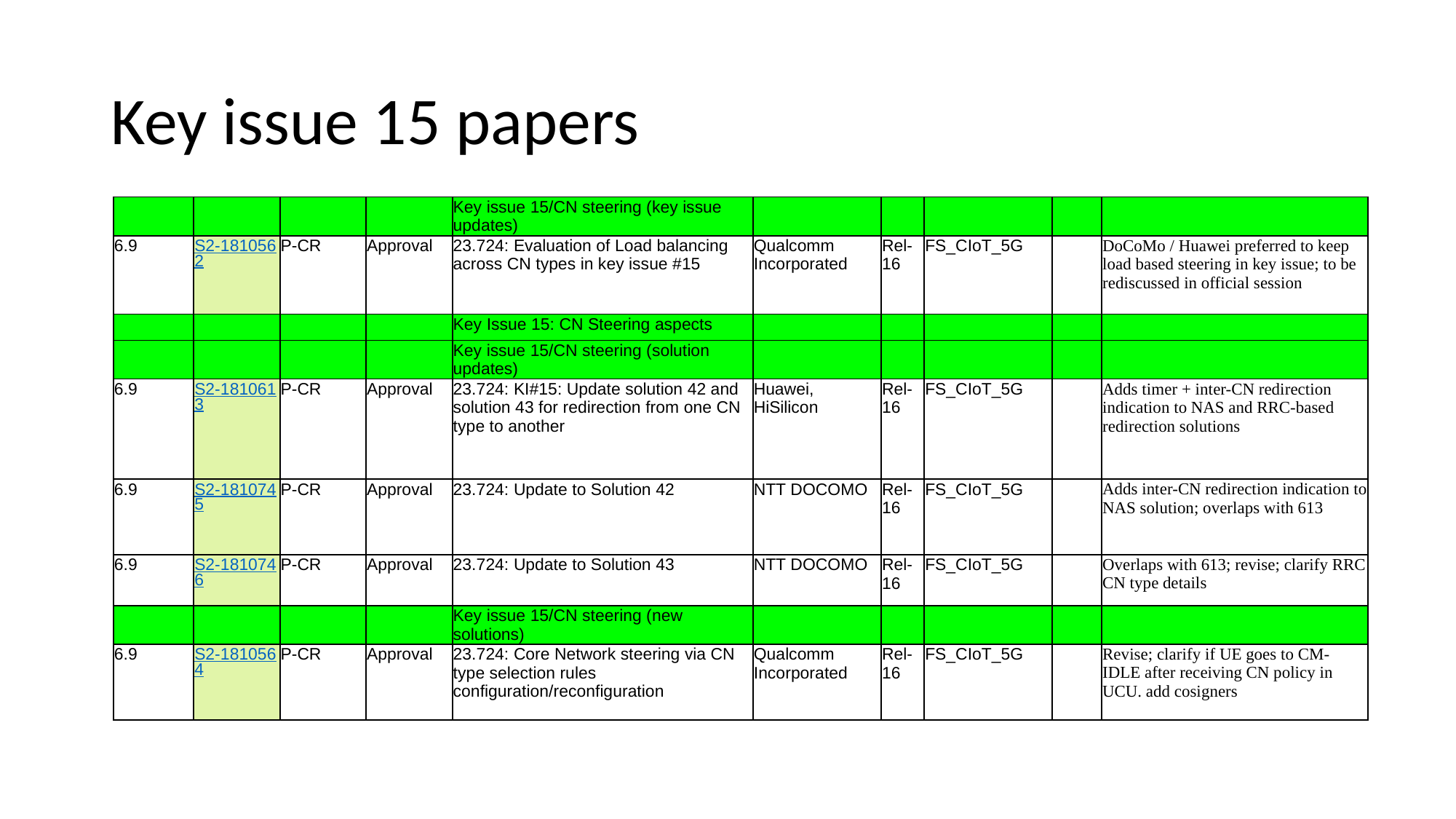

# Key issue 15 papers
| - | - | - | - | Key issue 15/CN steering (key issue updates) | - | - | - | - | - |
| --- | --- | --- | --- | --- | --- | --- | --- | --- | --- |
| 6.9 | S2-1810562 | P-CR | Approval | 23.724: Evaluation of Load balancing across CN types in key issue #15 | Qualcomm Incorporated | Rel-16 | FS\_CIoT\_5G |  | DoCoMo / Huawei preferred to keep load based steering in key issue; to be rediscussed in official session |
| - | - | - | - | Key Issue 15: CN Steering aspects | - | - | - | - | - |
| - | - | - | - | Key issue 15/CN steering (solution updates) | - | - | - | - | - |
| 6.9 | S2-1810613 | P-CR | Approval | 23.724: KI#15: Update solution 42 and solution 43 for redirection from one CN type to another | Huawei, HiSilicon | Rel-16 | FS\_CIoT\_5G |  | Adds timer + inter-CN redirection indication to NAS and RRC-based redirection solutions |
| 6.9 | S2-1810745 | P-CR | Approval | 23.724: Update to Solution 42 | NTT DOCOMO | Rel-16 | FS\_CIoT\_5G |  | Adds inter-CN redirection indication to NAS solution; overlaps with 613 |
| 6.9 | S2-1810746 | P-CR | Approval | 23.724: Update to Solution 43 | NTT DOCOMO | Rel-16 | FS\_CIoT\_5G |  | Overlaps with 613; revise; clarify RRC CN type details |
| - | - | - | - | Key issue 15/CN steering (new solutions) | - | - | - | - | - |
| 6.9 | S2-1810564 | P-CR | Approval | 23.724: Core Network steering via CN type selection rules configuration/reconfiguration | Qualcomm Incorporated | Rel-16 | FS\_CIoT\_5G |  | Revise; clarify if UE goes to CM-IDLE after receiving CN policy in UCU. add cosigners |